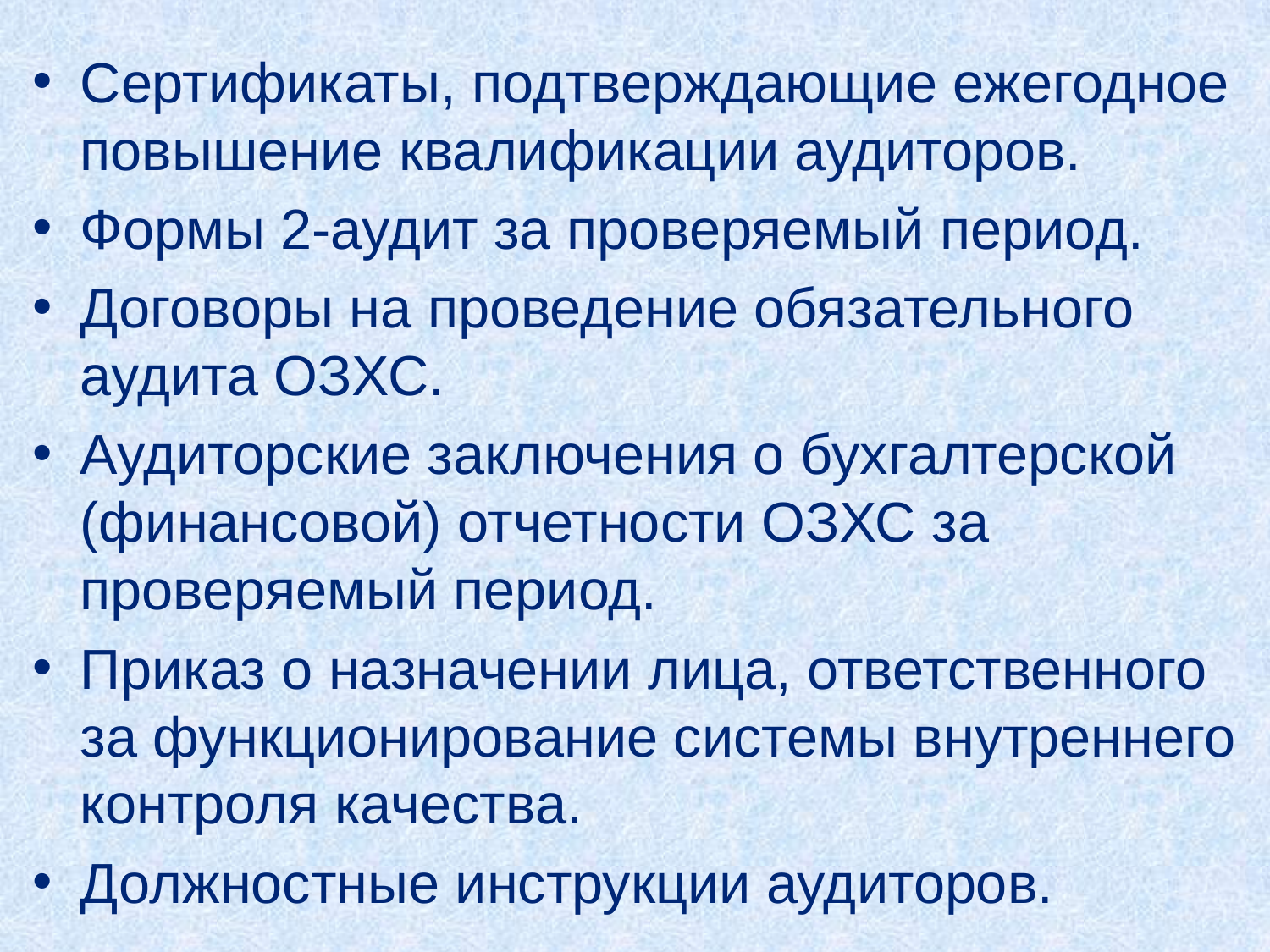

#
Сертификаты, подтверждающие ежегодное повышение квалификации аудиторов.
Формы 2-аудит за проверяемый период.
Договоры на проведение обязательного аудита ОЗХС.
Аудиторские заключения о бухгалтерской (финансовой) отчетности ОЗХС за проверяемый период.
Приказ о назначении лица, ответственного за функционирование системы внутреннего контроля качества.
Должностные инструкции аудиторов.